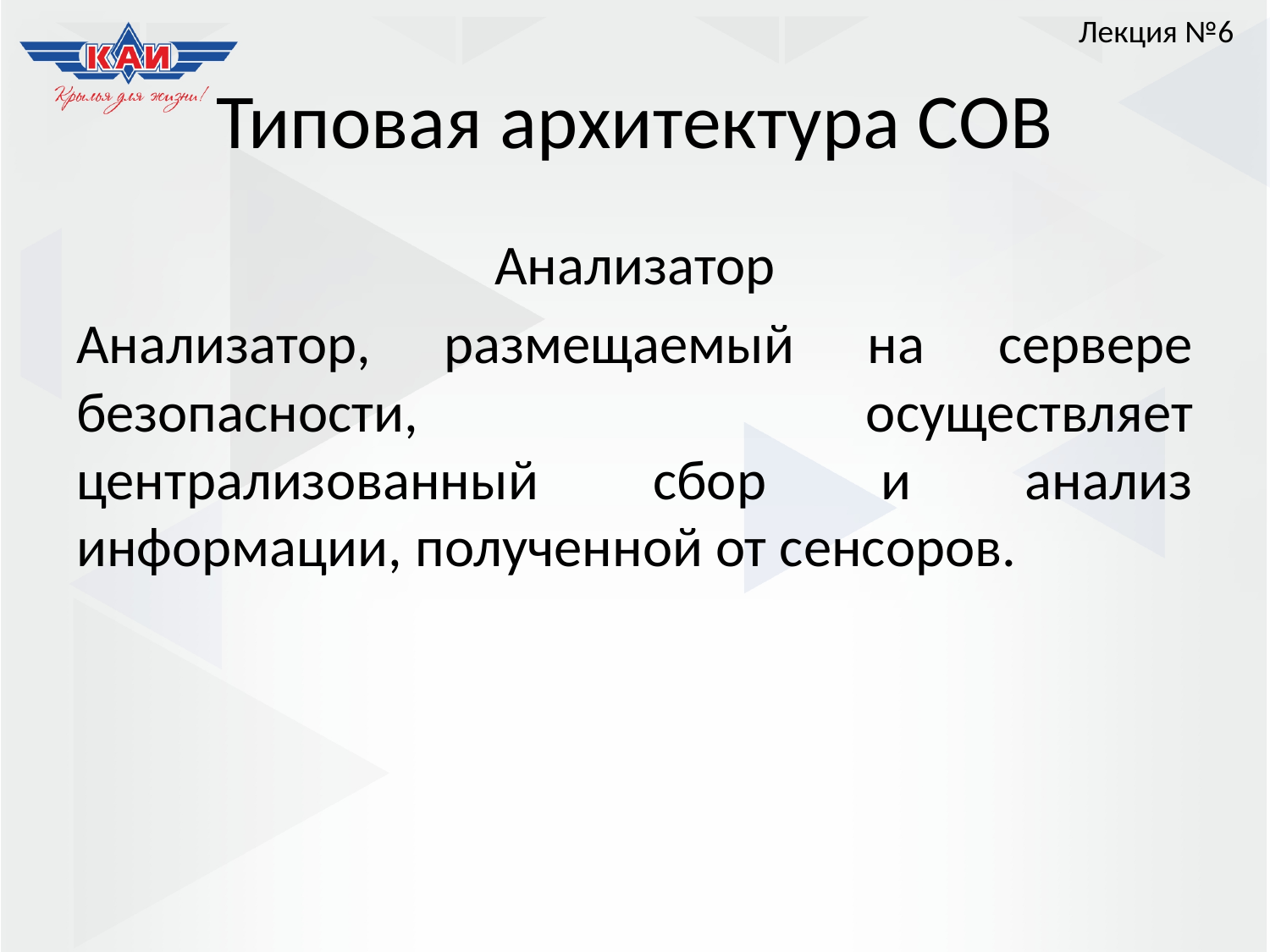

Лекция №6
# Типовая архитектура СОВ
Анализатор
Анализатор, размещаемый на сервере безопасности, осуществляет централизованный сбор и анализ информации, полученной от сенсоров.